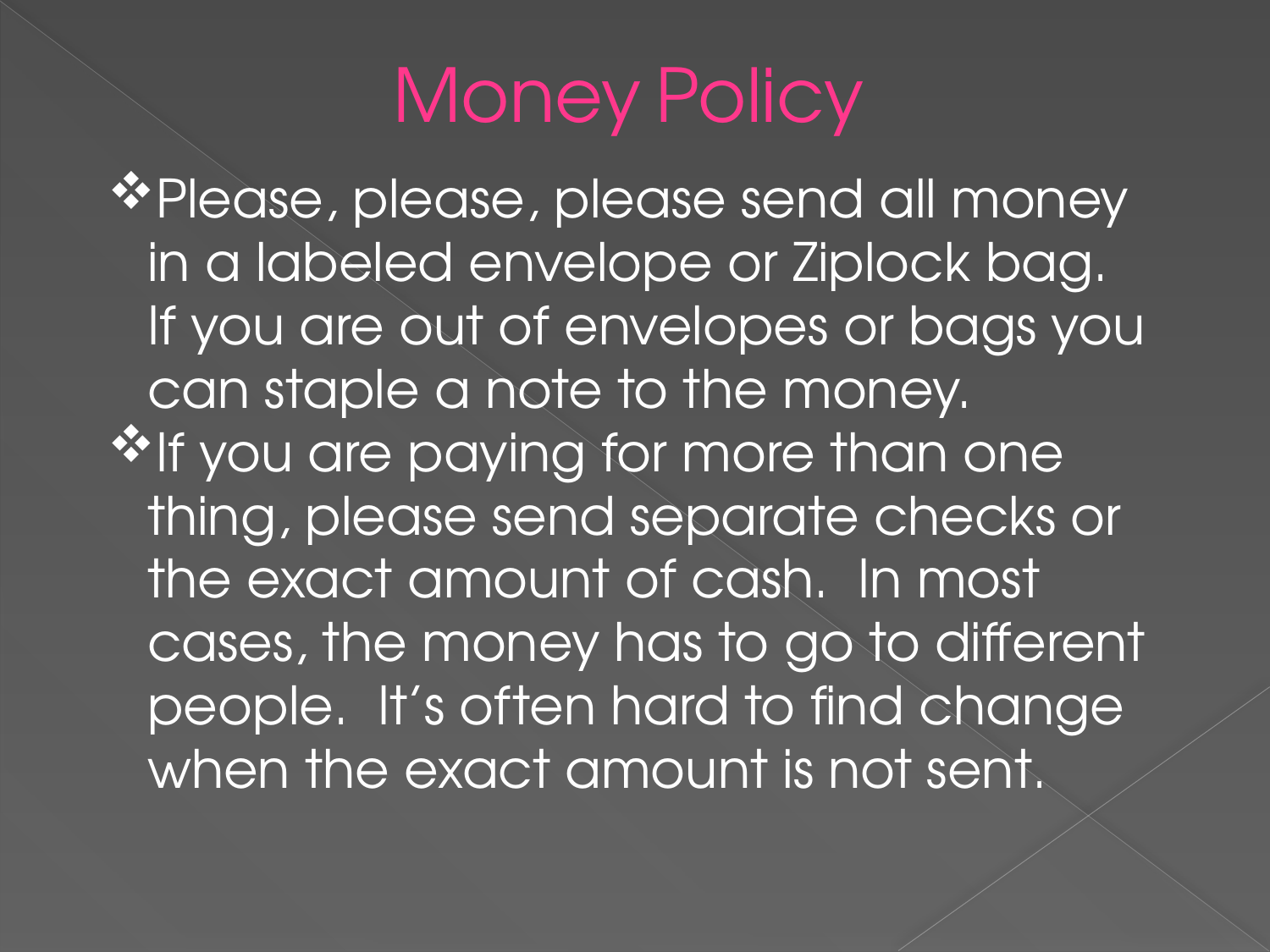

Money Policy
Please, please, please send all money in a labeled envelope or Ziplock bag.  If you are out of envelopes or bags you can staple a note to the money.
If you are paying for more than one thing, please send separate checks or the exact amount of cash.  In most cases, the money has to go to different people.  It’s often hard to find change when the exact amount is not sent.